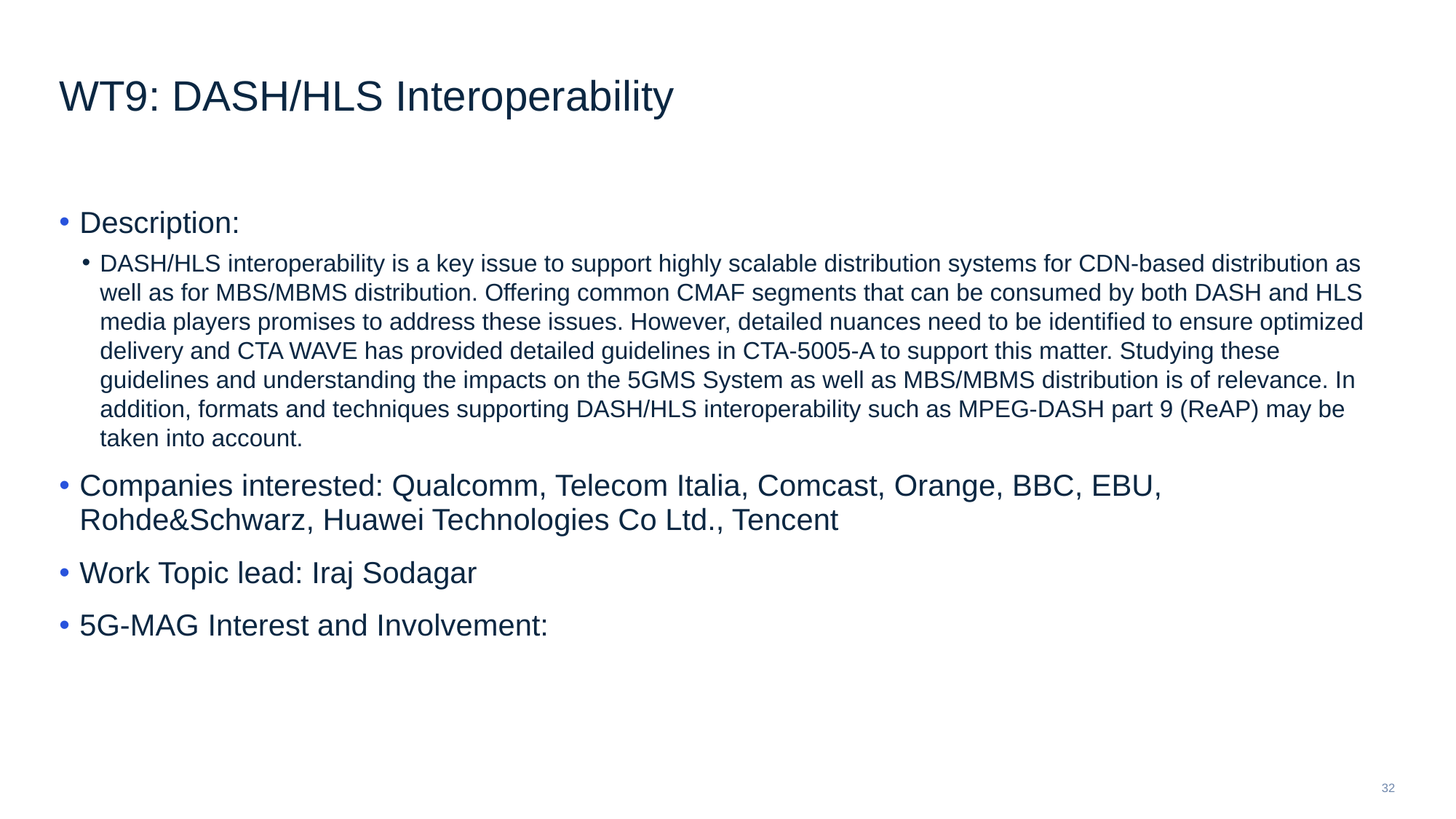

# WT9: DASH/HLS Interoperability

Description:
DASH/HLS interoperability is a key issue to support highly scalable distribution systems for CDN-based distribution as well as for MBS/MBMS distribution. Offering common CMAF segments that can be consumed by both DASH and HLS media players promises to address these issues. However, detailed nuances need to be identified to ensure optimized delivery and CTA WAVE has provided detailed guidelines in CTA-5005-A to support this matter. Studying these guidelines and understanding the impacts on the 5GMS System as well as MBS/MBMS distribution is of relevance. In addition, formats and techniques supporting DASH/HLS interoperability such as MPEG-DASH part 9 (ReAP) may be taken into account.
Companies interested: Qualcomm, Telecom Italia, Comcast, Orange, BBC, EBU, Rohde&Schwarz, Huawei Technologies Co Ltd., Tencent
Work Topic lead: Iraj Sodagar
5G-MAG Interest and Involvement: